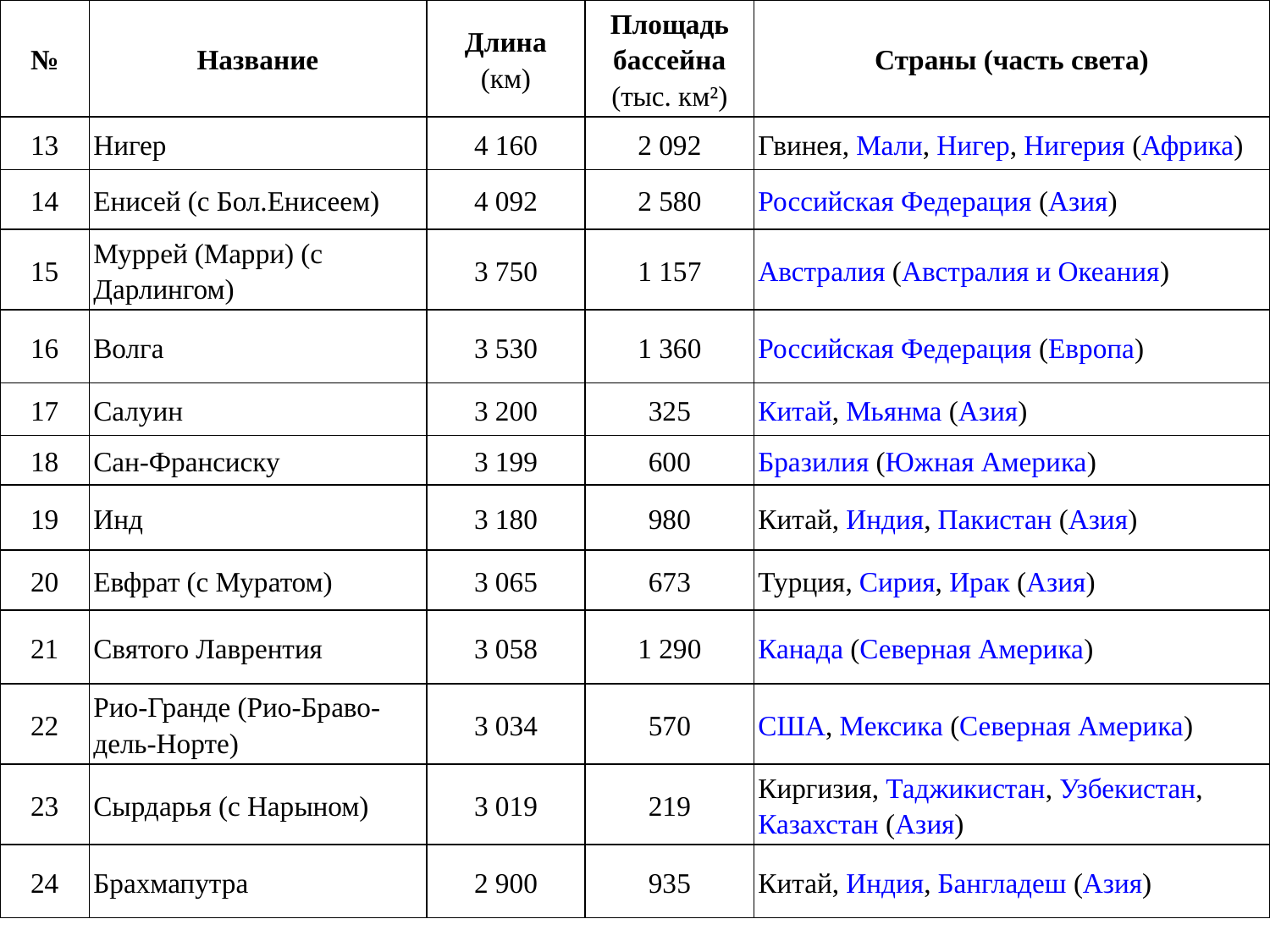

#
| № | Название | Длина (км) | Площадь бассейна (тыс. км²) | Страны (часть света) |
| --- | --- | --- | --- | --- |
| 13 | Нигер | 4 160 | 2 092 | Гвинея, Мали, Нигер, Нигерия (Африка) |
| 14 | Енисей (с Бол.Енисеем) | 4 092 | 2 580 | Российская Федерация (Азия) |
| 15 | Муррей (Марри) (с Дарлингом) | 3 750 | 1 157 | Австралия (Австралия и Океания) |
| 16 | Волга | 3 530 | 1 360 | Российская Федерация (Европа) |
| 17 | Салуин | 3 200 | 325 | Китай, Мьянма (Азия) |
| 18 | Сан-Франсиску | 3 199 | 600 | Бразилия (Южная Америка) |
| 19 | Инд | 3 180 | 980 | Китай, Индия, Пакистан (Азия) |
| 20 | Евфрат (с Муратом) | 3 065 | 673 | Турция, Сирия, Ирак (Азия) |
| 21 | Святого Лаврентия | 3 058 | 1 290 | Канада (Северная Америка) |
| 22 | Рио-Гранде (Рио-Браво-дель-Норте) | 3 034 | 570 | США, Мексика (Северная Америка) |
| 23 | Сырдарья (с Нарыном) | 3 019 | 219 | Киргизия, Таджикистан, Узбекистан, Казахстан (Азия) |
| 24 | Брахмапутра | 2 900 | 935 | Китай, Индия, Бангладеш (Азия) |